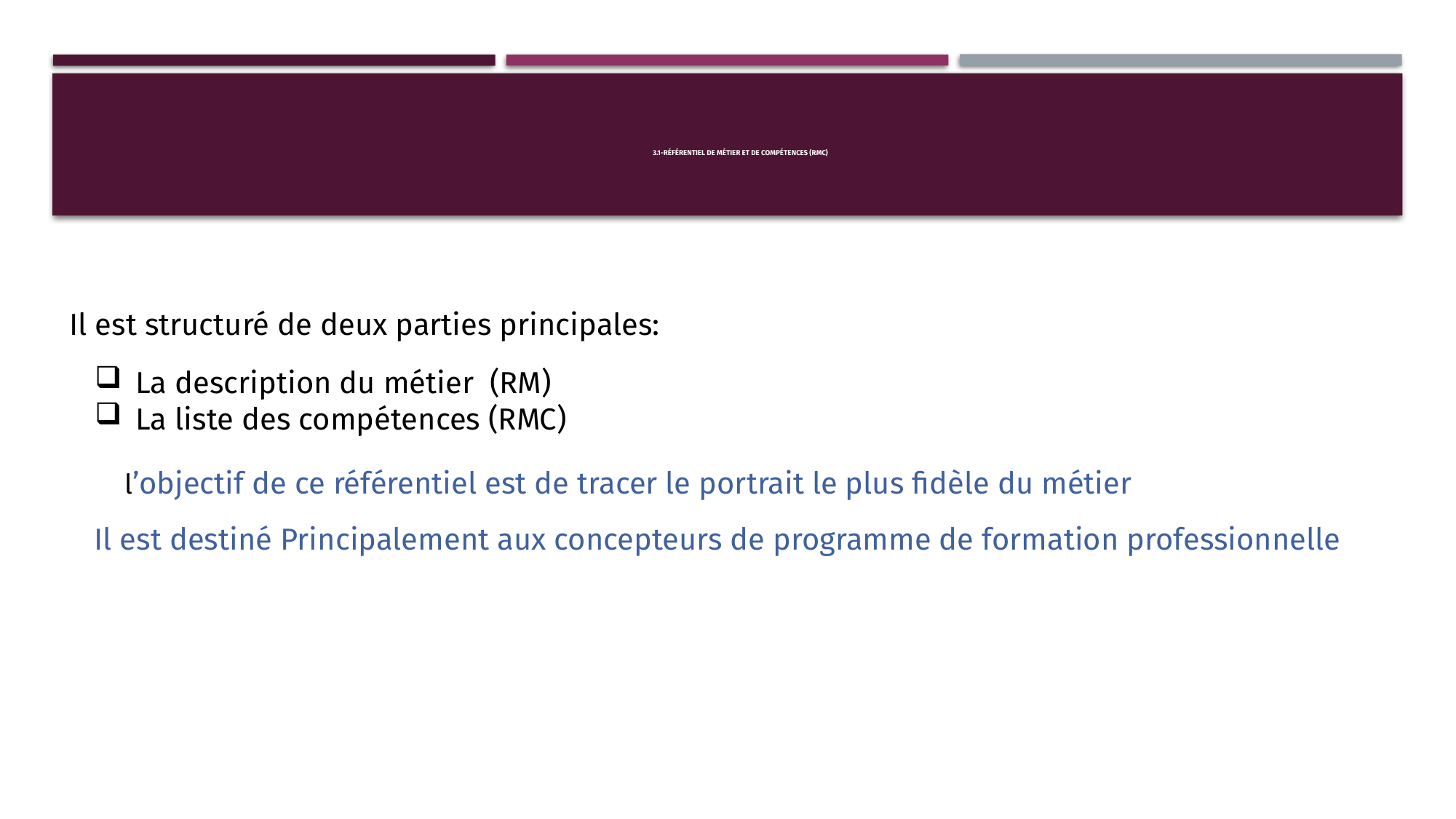

# 3.1-RÉFÉRENTIEL DE MÉTIER ET DE COMPÉTENCES (RMC)

    Il est structuré de deux parties principales:

La description du métier  (RM)
La liste des compétences (RMC)
         l’objectif de ce référentiel est de tracer le portrait le plus fidèle du métier
Il est destiné Principalement aux concepteurs de programme de formation professionnelle